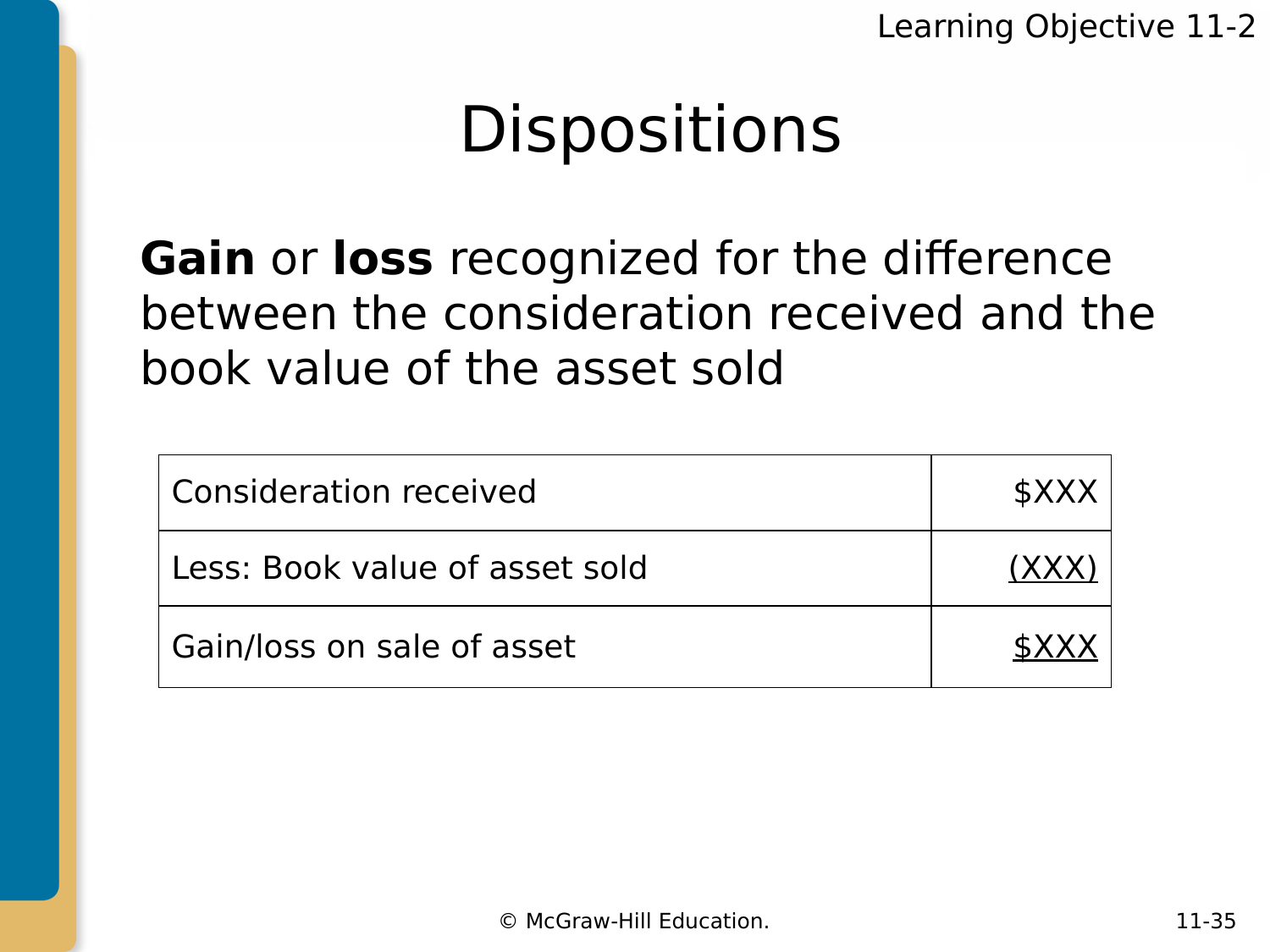

Learning Objective 11-2
# Dispositions
Gain or loss recognized for the difference between the consideration received and the book value of the asset sold
| Consideration received | $XXX |
| --- | --- |
| Less: Book value of asset sold | (XXX) |
| Gain/loss on sale of asset | $XXX |